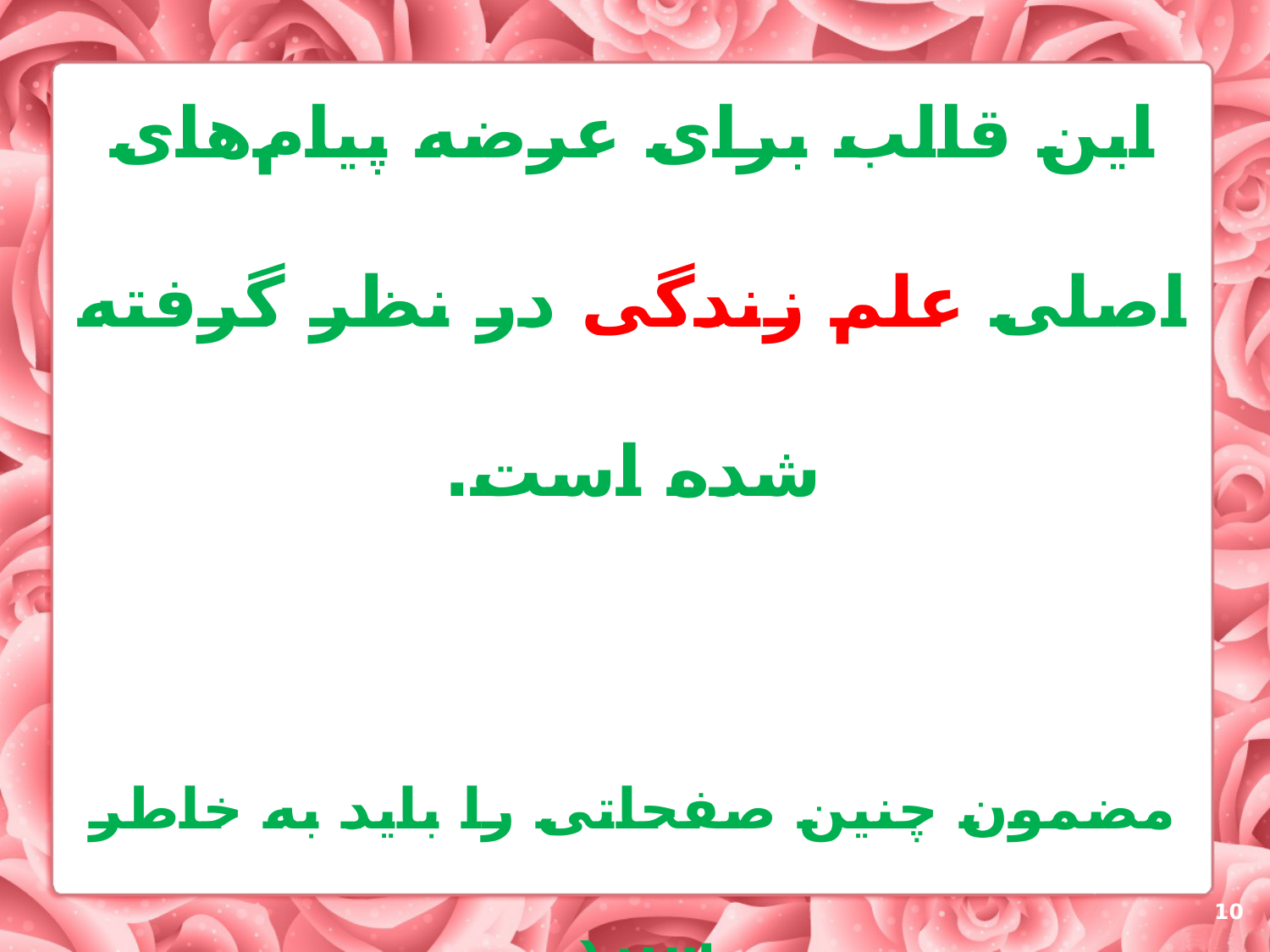

این قالب برای عرضه پیام‌های اصلی علم زندگی در نظر گرفته شده است.

مضمون چنین صفحاتی را باید به خاطر سپرد.